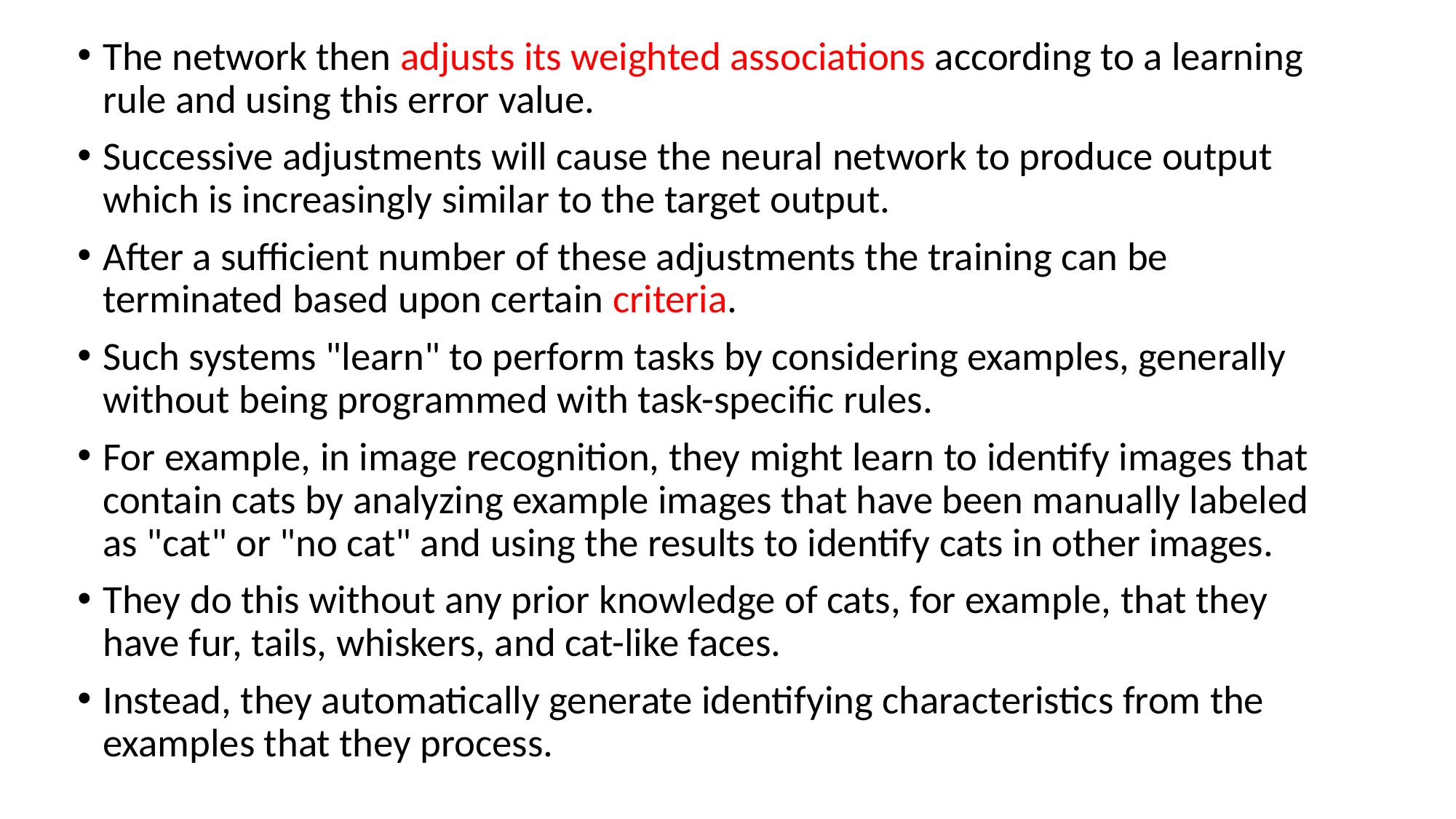

The network then adjusts its weighted associations according to a learning rule and using this error value.
Successive adjustments will cause the neural network to produce output which is increasingly similar to the target output.
After a sufficient number of these adjustments the training can be terminated based upon certain criteria.
Such systems "learn" to perform tasks by considering examples, generally without being programmed with task-specific rules.
For example, in image recognition, they might learn to identify images that contain cats by analyzing example images that have been manually labeled as "cat" or "no cat" and using the results to identify cats in other images.
They do this without any prior knowledge of cats, for example, that they have fur, tails, whiskers, and cat-like faces.
Instead, they automatically generate identifying characteristics from the examples that they process.